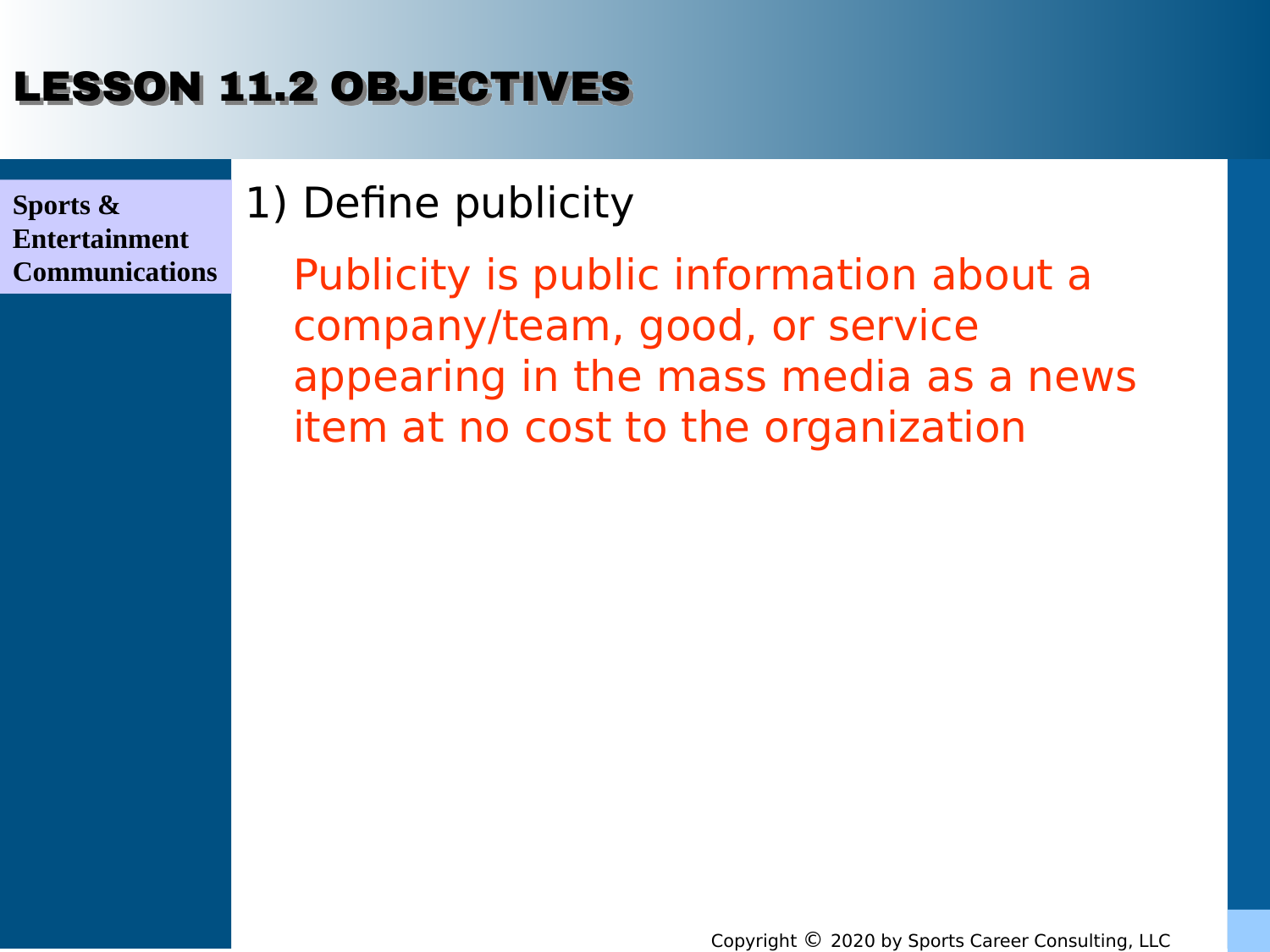

LESSON 11.2 OBJECTIVES
1) Define publicity
	Publicity is public information about a company/team, good, or service appearing in the mass media as a news item at no cost to the organization

Sports & Entertainment Communications

Copyright © 2020 by Sports Career Consulting, LLC